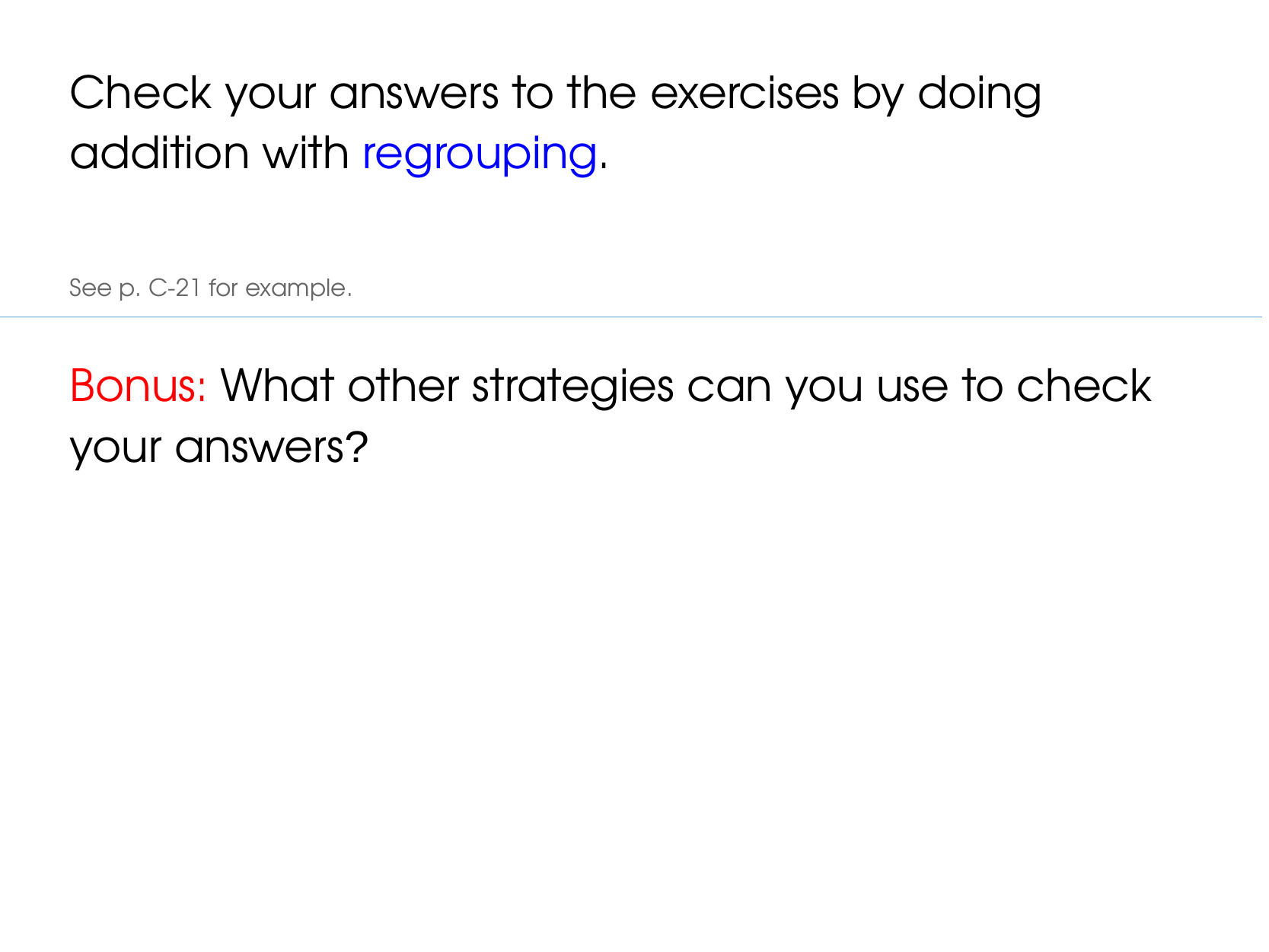

Check your answers to the exercises by doing addition with regrouping.
See p. C-21 for example.
Bonus: What other strategies can you use to check your answers?